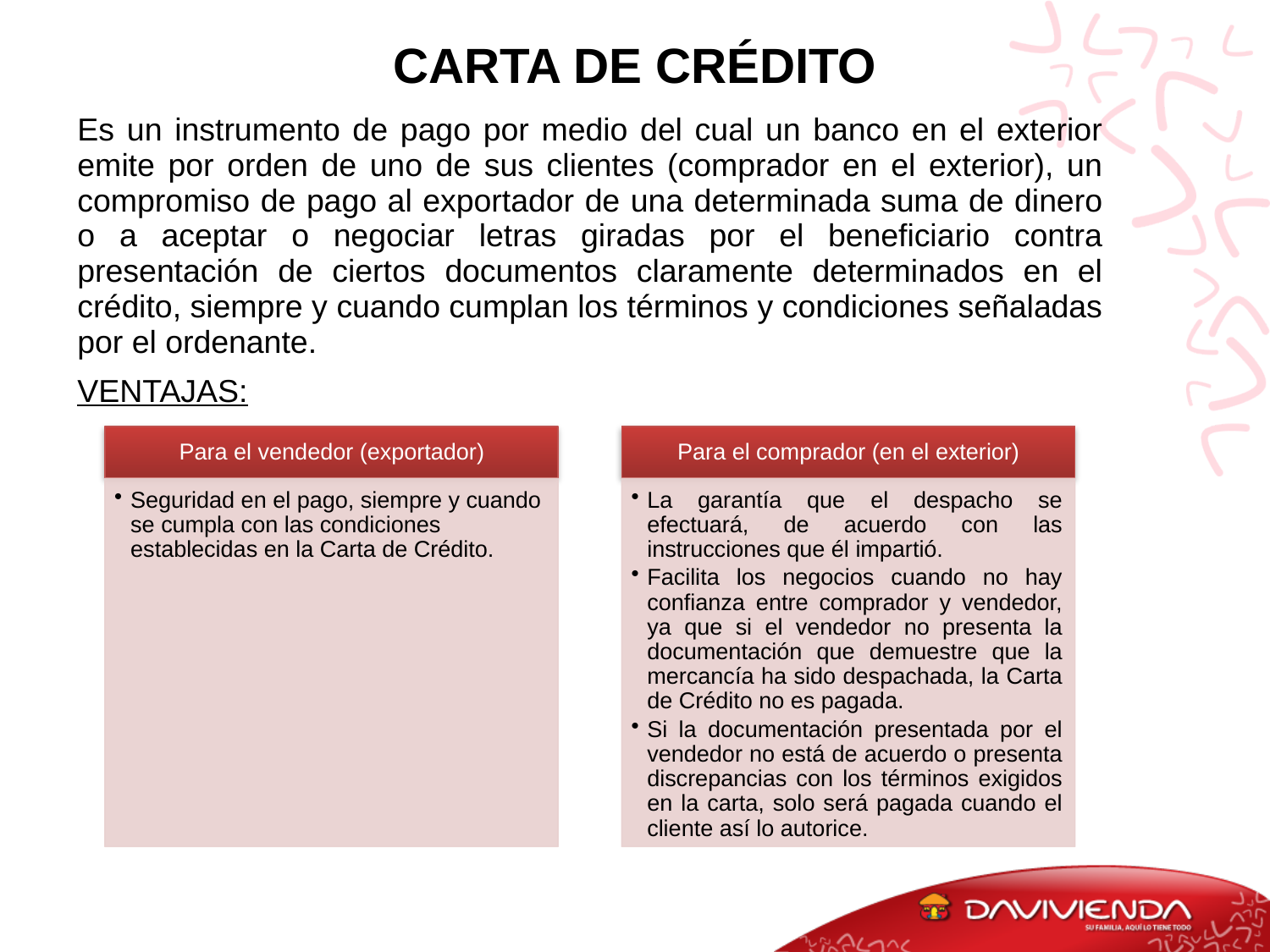

# CARTA DE CRÉDITO
Es un instrumento de pago por medio del cual un banco en el exterior emite por orden de uno de sus clientes (comprador en el exterior), un compromiso de pago al exportador de una determinada suma de dinero o a aceptar o negociar letras giradas por el beneficiario contra presentación de ciertos documentos claramente determinados en el crédito, siempre y cuando cumplan los términos y condiciones señaladas por el ordenante.
VENTAJAS:

Para el vendedor (exportador)
Seguridad en el pago, siempre y cuando se cumpla con las condiciones establecidas en la Carta de Crédito.
Para el comprador (en el exterior)
La garantía que el despacho se efectuará, de acuerdo con las instrucciones que él impartió.
Facilita los negocios cuando no hay confianza entre comprador y vendedor, ya que si el vendedor no presenta la documentación que demuestre que la mercancía ha sido despachada, la Carta de Crédito no es pagada.
Si la documentación presentada por el vendedor no está de acuerdo o presenta discrepancias con los términos exigidos en la carta, solo será pagada cuando el cliente así lo autorice.